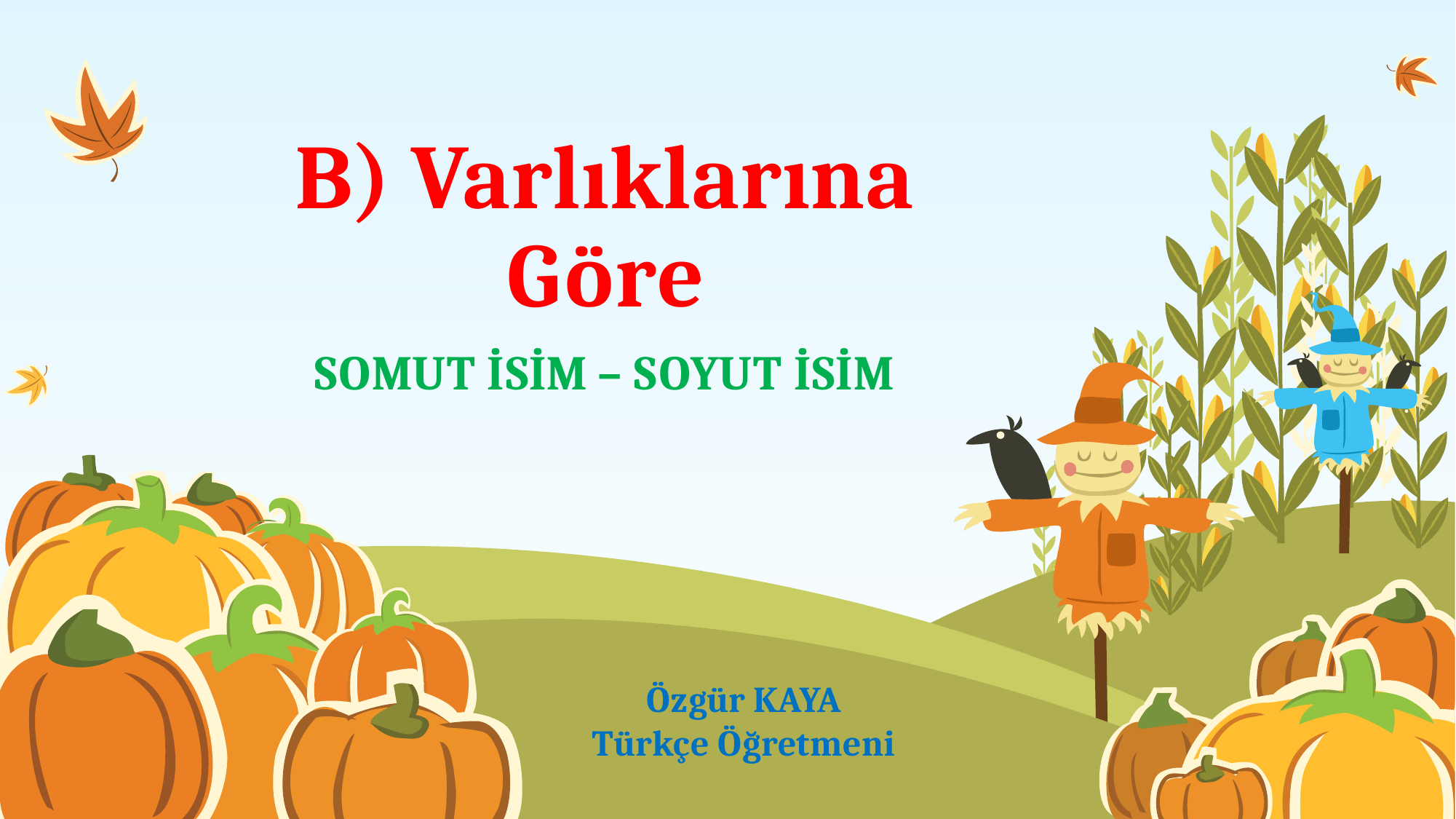

# B) Varlıklarına Göre
SOMUT İSİM – SOYUT İSİM
Özgür KAYA
Türkçe Öğretmeni